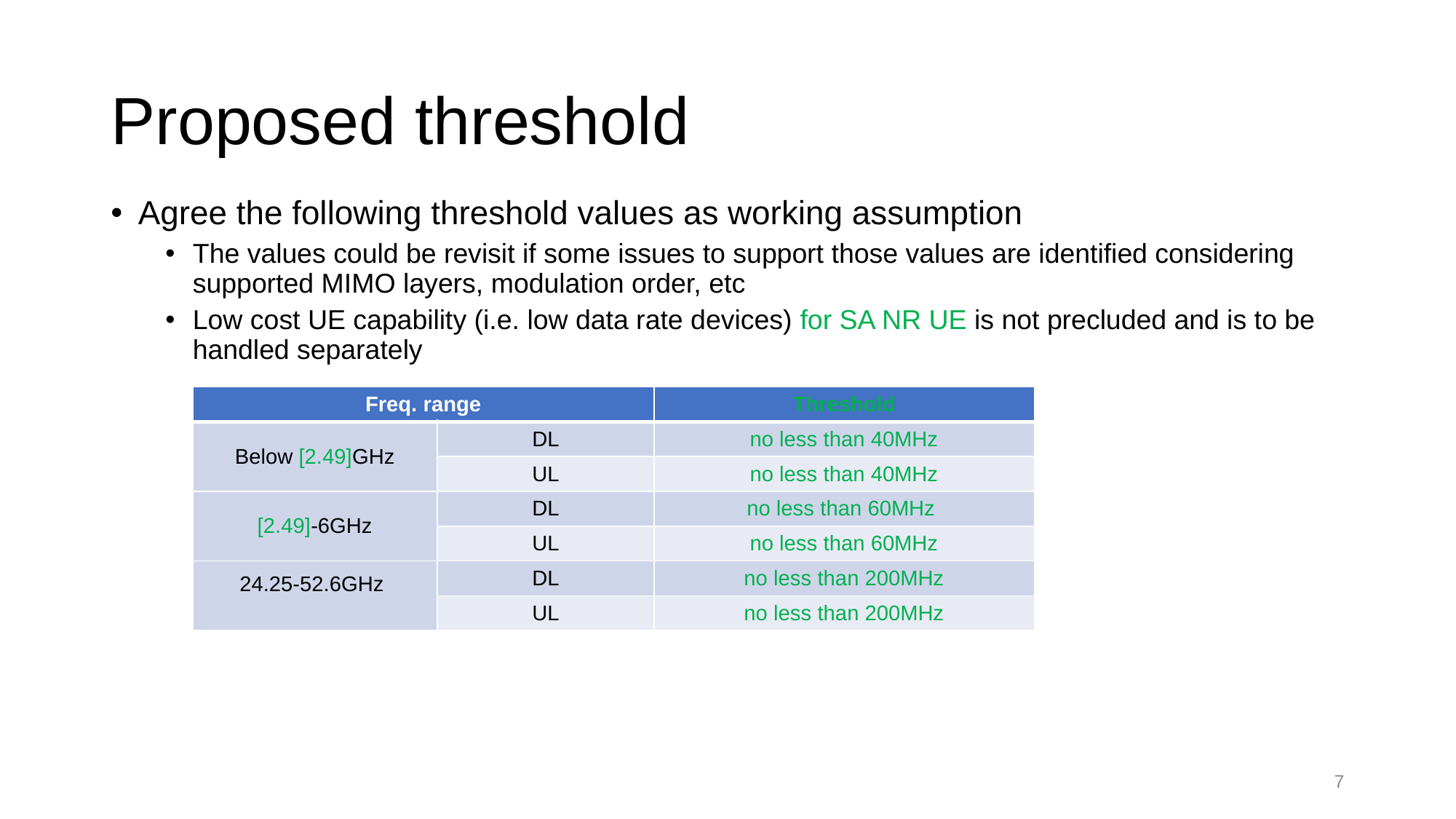

# Proposed threshold
Agree the following threshold values as working assumption
The values could be revisit if some issues to support those values are identified considering supported MIMO layers, modulation order, etc
Low cost UE capability (i.e. low data rate devices) for SA NR UE is not precluded and is to be handled separately

| Freq. range |  | Threshold |
| --- | --- | --- |
| Below [2.49]GHz | DL | no less than 40MHz |
|  | UL | no less than 40MHz |
| [2.49]-6GHz | DL | no less than 60MHz |
|  | UL | no less than 60MHz |
| 24.25-52.6GHz | DL | no less than 200MHz |
|  | UL | no less than 200MHz |

7